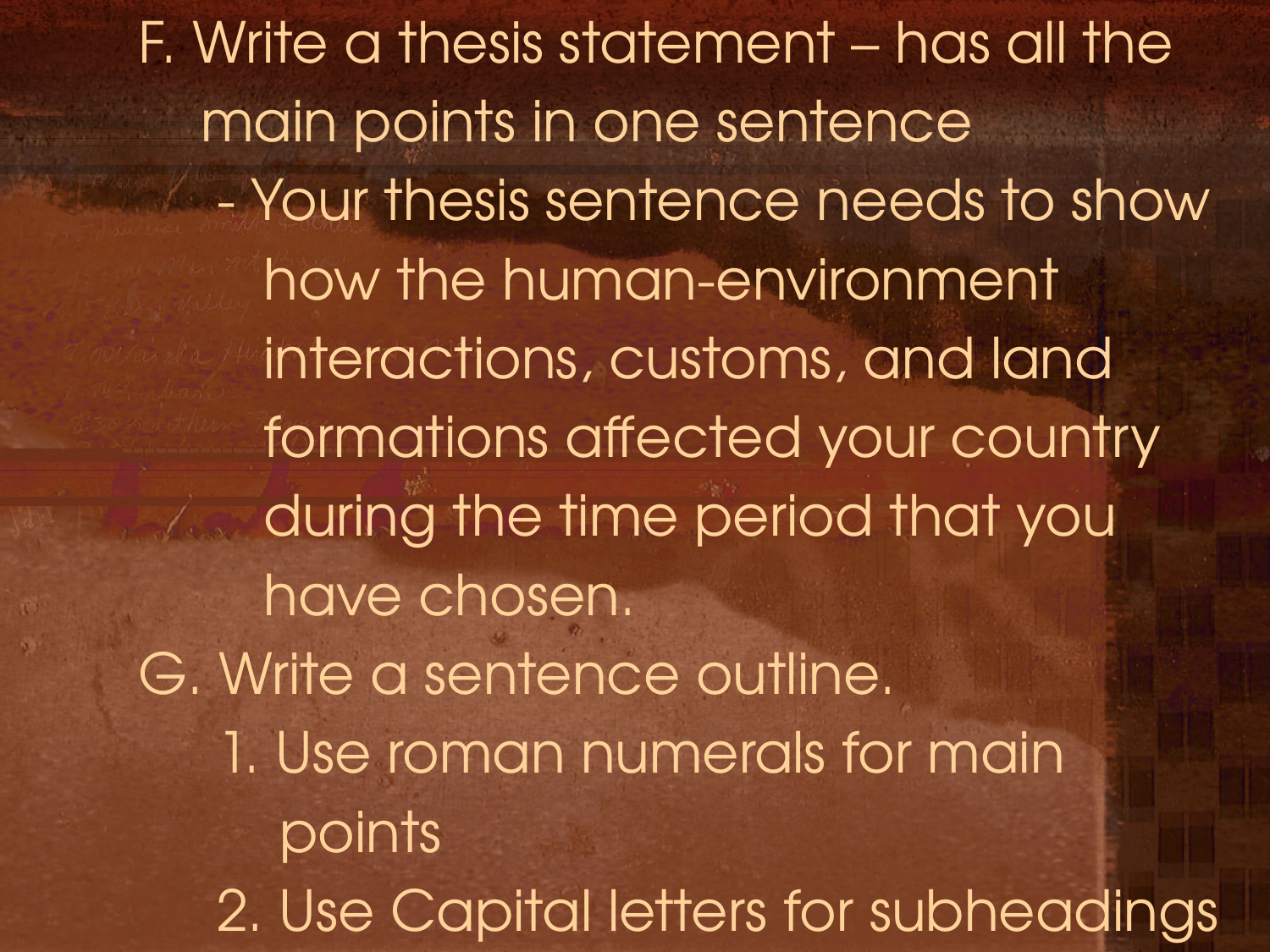

F. Write a thesis statement – has all the
          main points in one sentence
           - Your thesis sentence needs to show
              how the human-environment
              interactions, customs, and land
              formations affected your country
              during the time period that you
              have chosen.
      G. Write a sentence outline.
           1. Use roman numerals for main
               points
           2. Use Capital letters for subheadings

#